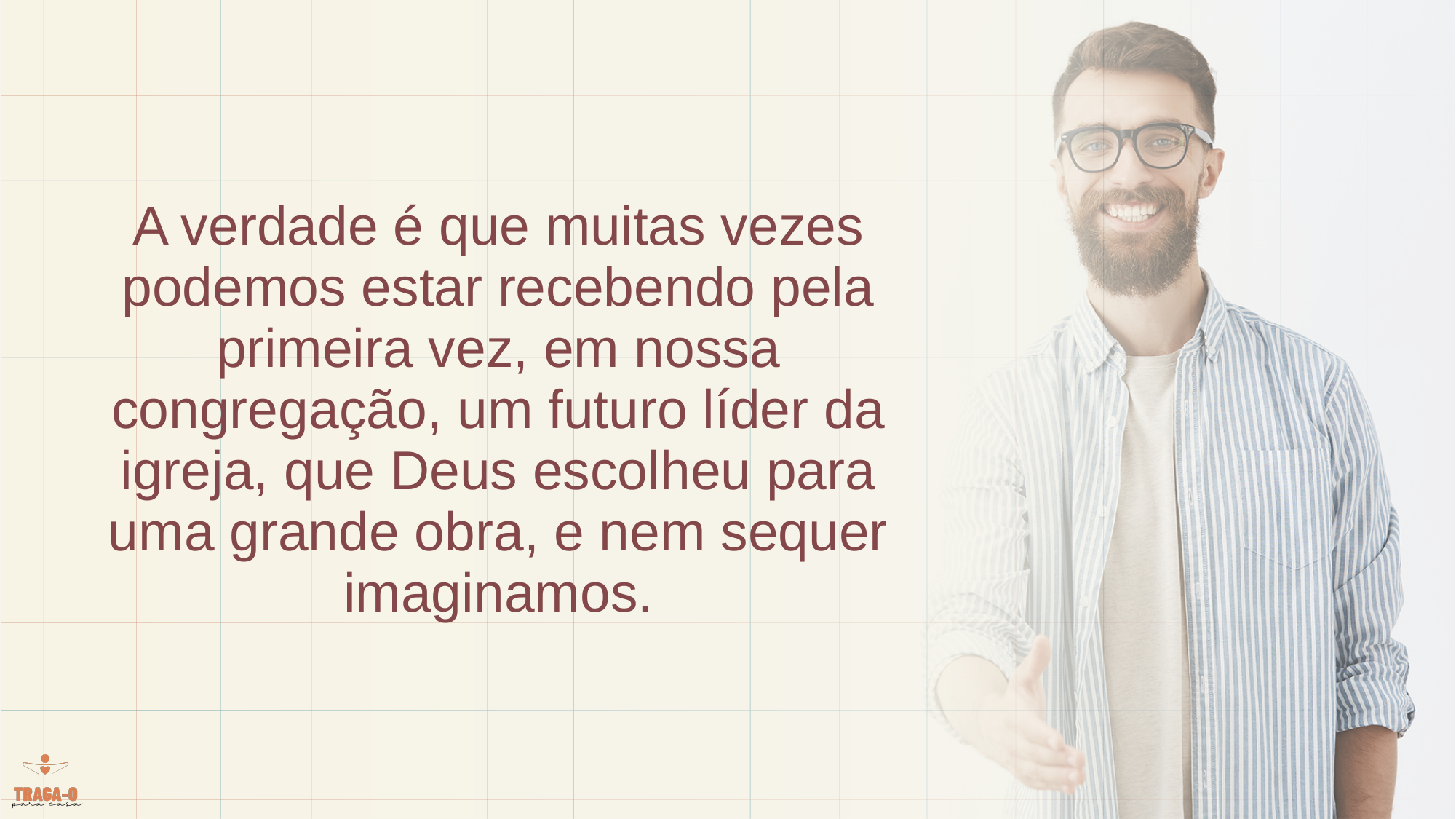

A verdade é que muitas vezes podemos estar recebendo pela primeira vez, em nossa congregação, um futuro líder da igreja, que Deus escolheu para uma grande obra, e nem sequer imaginamos.